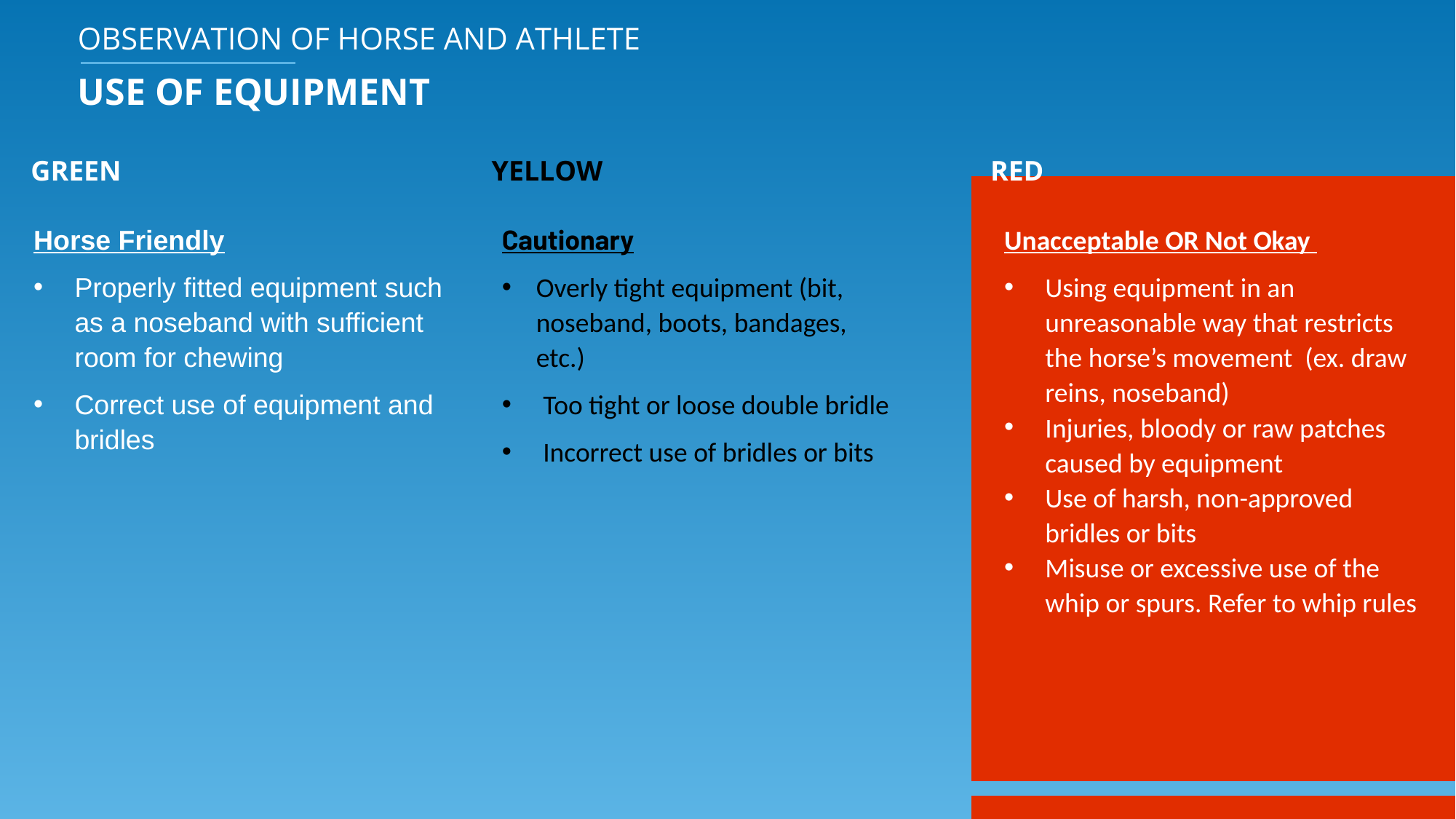

OBSERVATION OF HORSE AND ATHLETE

USE OF EQUIPMENT

Horse Friendly
Properly fitted equipment such as a noseband with sufficient room for chewing
Correct use of equipment and bridles

Cautionary
Overly tight equipment (bit, noseband, boots, bandages, etc.)
Too tight or loose double bridle
Incorrect use of bridles or bits

Unacceptable OR Not Okay
Using equipment in an unreasonable way that restricts the horse’s movement  (ex. draw reins, noseband)
Injuries, bloody or raw patches caused by equipment
Use of harsh, non-approved bridles or bits
Misuse or excessive use of the whip or spurs. Refer to whip rules